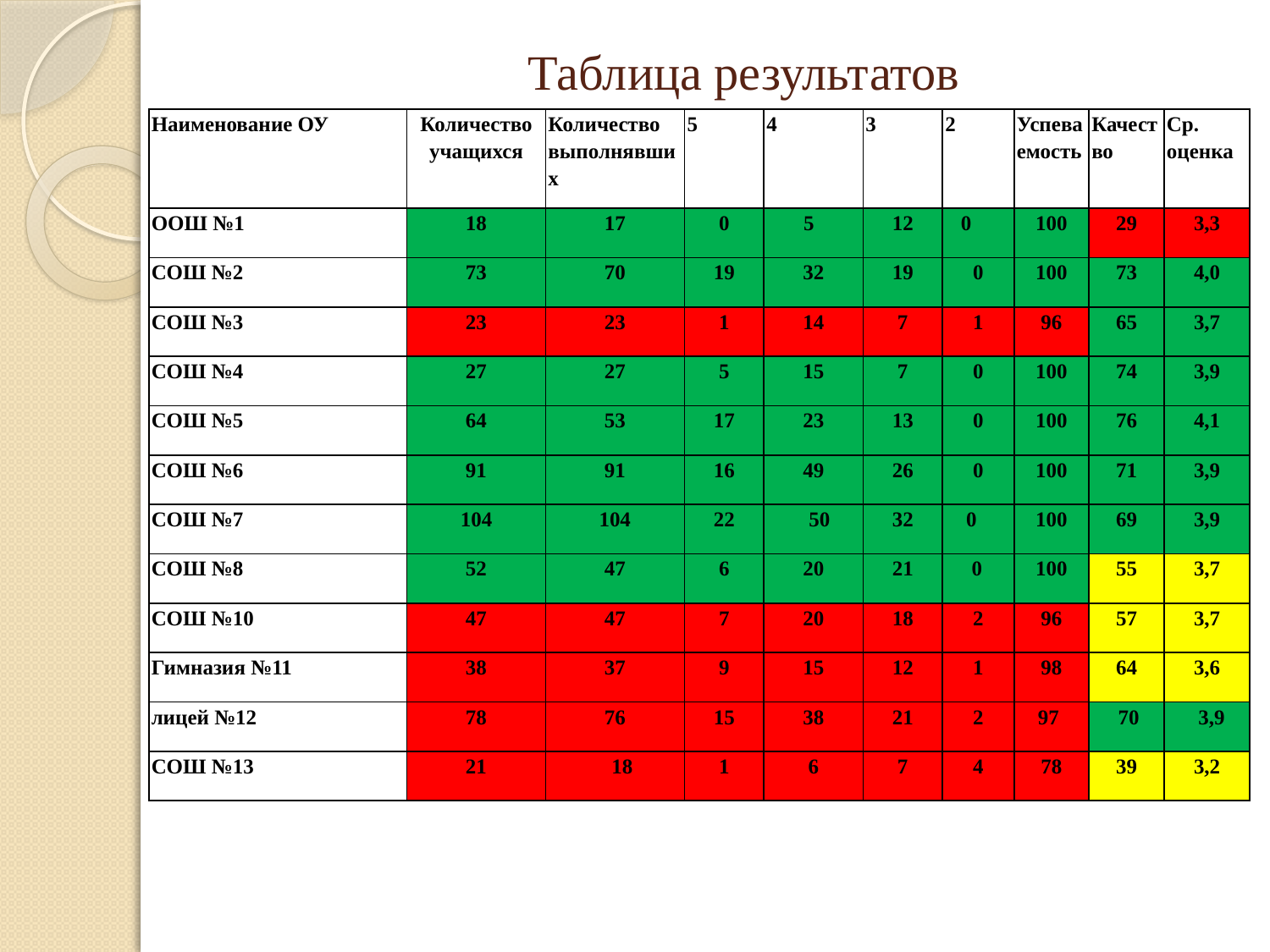

# Таблица результатов
| Наименование ОУ | Количество учащихся | Количество выполнявших | 5 | 4 | 3 | 2 | Успеваемость | Качество | Ср. оценка |
| --- | --- | --- | --- | --- | --- | --- | --- | --- | --- |
| ООШ №1 | 18 | 17 | 0 | 5 | 12 | 0 | 100 | 29 | 3,3 |
| СОШ №2 | 73 | 70 | 19 | 32 | 19 | 0 | 100 | 73 | 4,0 |
| СОШ №3 | 23 | 23 | 1 | 14 | 7 | 1 | 96 | 65 | 3,7 |
| СОШ №4 | 27 | 27 | 5 | 15 | 7 | 0 | 100 | 74 | 3,9 |
| СОШ №5 | 64 | 53 | 17 | 23 | 13 | 0 | 100 | 76 | 4,1 |
| СОШ №6 | 91 | 91 | 16 | 49 | 26 | 0 | 100 | 71 | 3,9 |
| СОШ №7 | 104 | 104 | 22 | 50 | 32 | 0 | 100 | 69 | 3,9 |
| СОШ №8 | 52 | 47 | 6 | 20 | 21 | 0 | 100 | 55 | 3,7 |
| СОШ №10 | 47 | 47 | 7 | 20 | 18 | 2 | 96 | 57 | 3,7 |
| Гимназия №11 | 38 | 37 | 9 | 15 | 12 | 1 | 98 | 64 | 3,6 |
| лицей №12 | 78 | 76 | 15 | 38 | 21 | 2 | 97 | 70 | 3,9 |
| СОШ №13 | 21 | 18 | 1 | 6 | 7 | 4 | 78 | 39 | 3,2 |